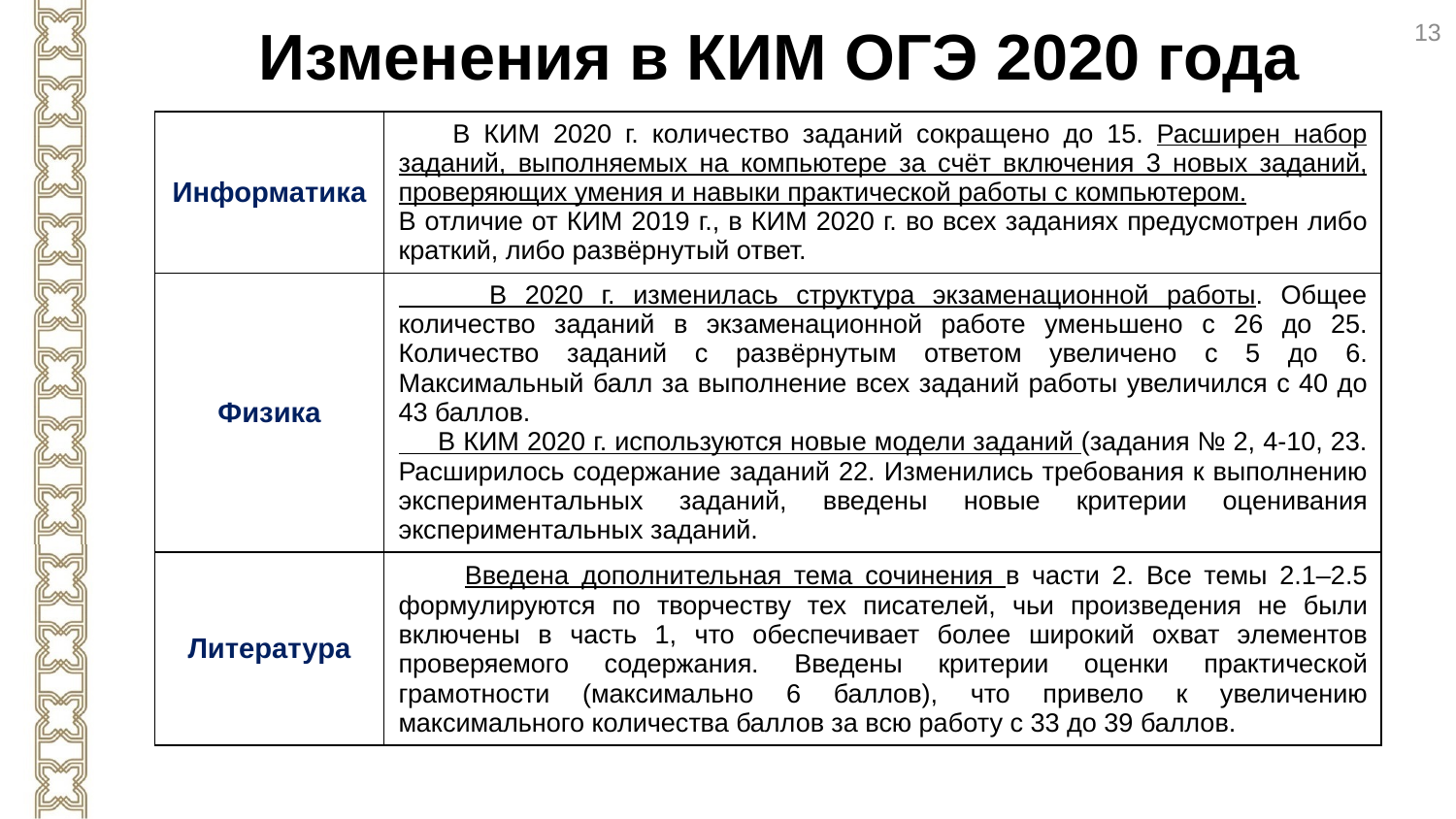

13
Изменения в КИМ ОГЭ 2020 года

| Информатика | В КИМ 2020 г. количество заданий сокращено до 15. Расширен набор заданий, выполняемых на компьютере за счёт включения 3 новых заданий, проверяющих умения и навыки практической работы с компьютером. В отличие от КИМ 2019 г., в КИМ 2020 г. во всех заданиях предусмотрен либо краткий, либо развёрнутый ответ. |
| --- | --- |
| Физика | В 2020 г. изменилась структура экзаменационной работы. Общее количество заданий в экзаменационной работе уменьшено с 26 до 25. Количество заданий с развёрнутым ответом увеличено с 5 до 6. Максимальный балл за выполнение всех заданий работы увеличился с 40 до 43 баллов. В КИМ 2020 г. используются новые модели заданий (задания № 2, 4-10, 23. Расширилось содержание заданий 22. Изменились требования к выполнению экспериментальных заданий, введены новые критерии оценивания экспериментальных заданий. |
| Литература | Введена дополнительная тема сочинения в части 2. Все темы 2.1–2.5 формулируются по творчеству тех писателей, чьи произведения не были включены в часть 1, что обеспечивает более широкий охват элементов проверяемого содержания. Введены критерии оценки практической грамотности (максимально 6 баллов), что привело к увеличению максимального количества баллов за всю работу с 33 до 39 баллов. |